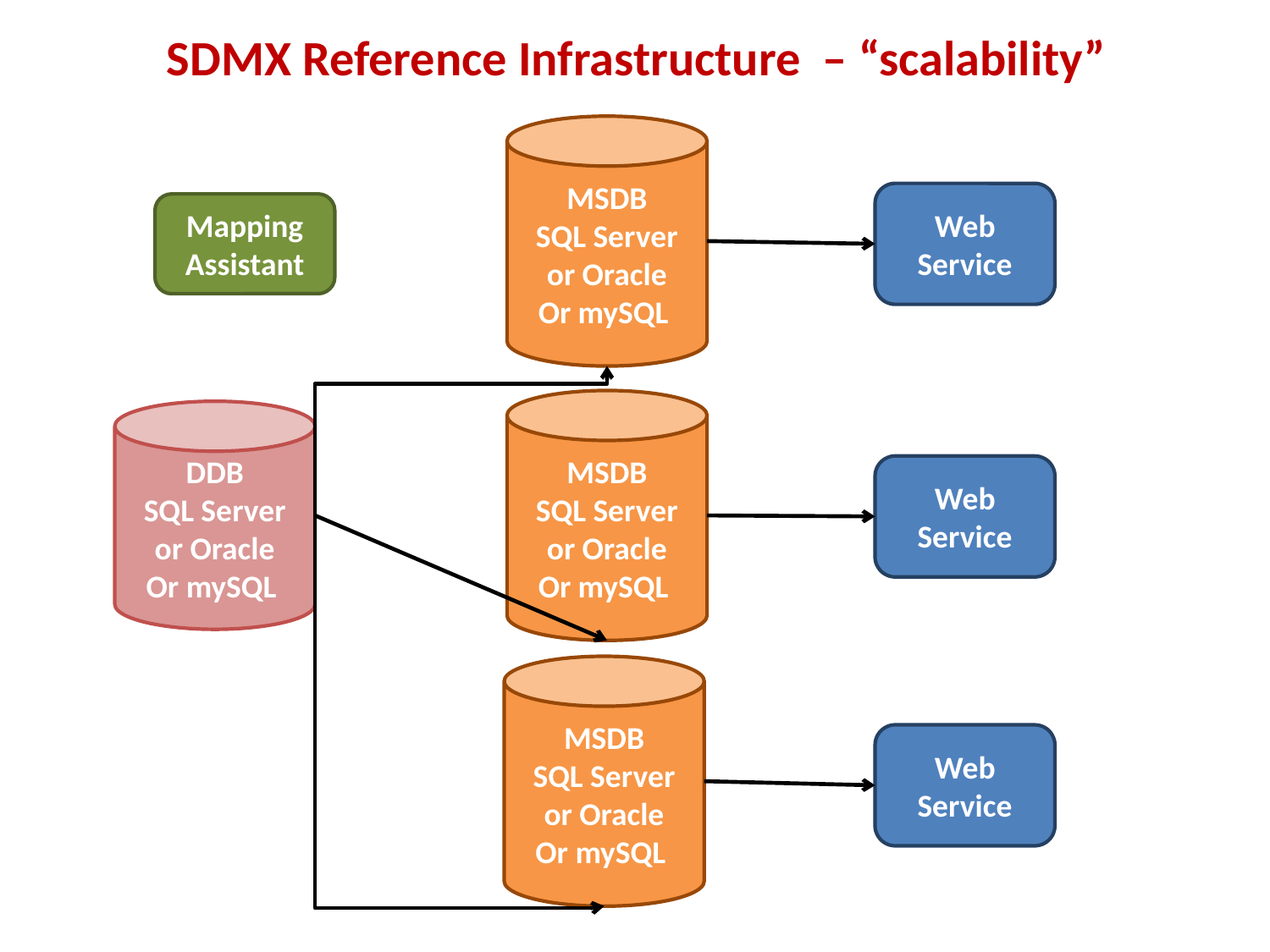

SDMX Reference Infrastructure  – “scalability”
MSDB
SQL Server or Oracle
Or mySQL
Web Service
Mapping Assistant
MSDB
SQL Server or Oracle
Or mySQL
DDB
SQL Server or Oracle
Or mySQL
Web Service
MSDB
SQL Server or Oracle
Or mySQL
Web Service